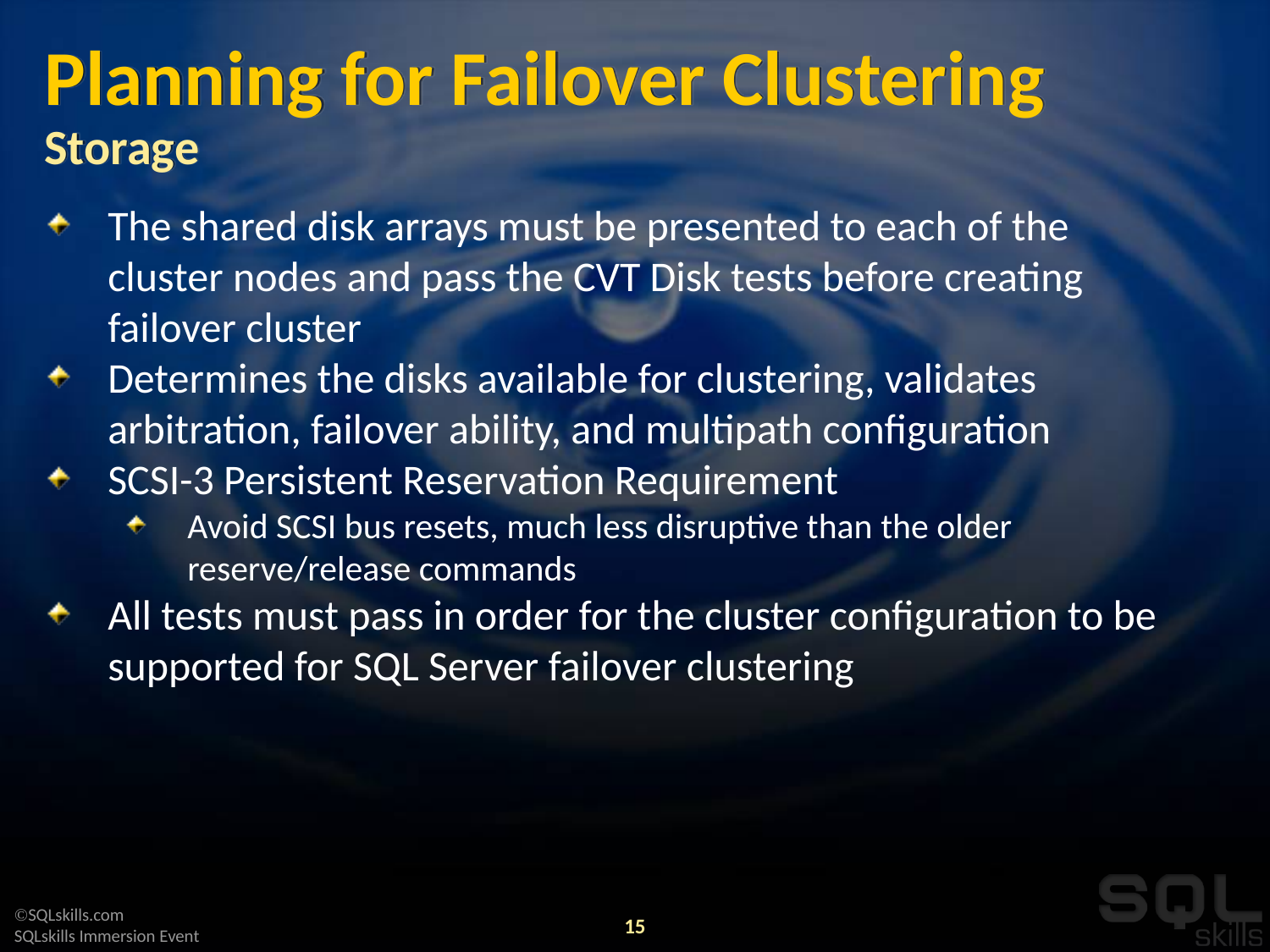

# Planning for Failover Clustering Storage
The shared disk arrays must be presented to each of the cluster nodes and pass the CVT Disk tests before creating failover cluster
Determines the disks available for clustering, validates arbitration, failover ability, and multipath configuration
SCSI-3 Persistent Reservation Requirement
Avoid SCSI bus resets, much less disruptive than the older reserve/release commands
All tests must pass in order for the cluster configuration to be supported for SQL Server failover clustering
15